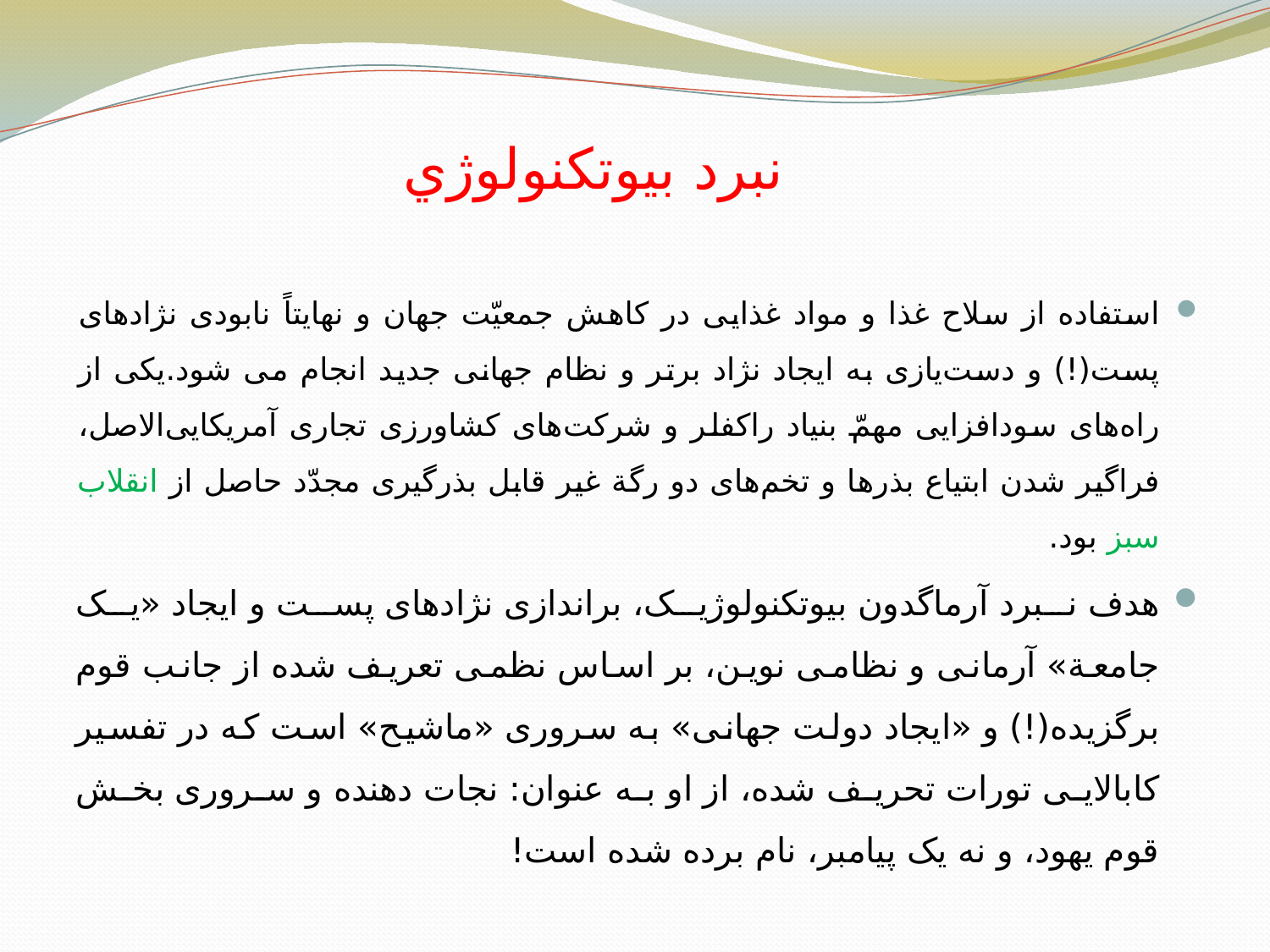

# نبرد بيوتكنولوژي
استفاده از سلاح غذا و مواد غذایی در کاهش جمعیّت جهان و نهایتاً نابودی نژادهای پست(!) و دست‌یازی به ایجاد نژاد برتر و نظام جهانی جدید انجام می شود.یکی از راه‌های سودافزایی مهمّ بنیاد راکفلر و شرکت‌های کشاورزی تجاری آمریکایی‌الاصل، فراگیر شدن ابتیاع بذرها و تخم‌های دو رگة غیر قابل بذرگیری مجدّد حاصل از انقلاب سبز بود.
هدف نبرد آرماگدون بیوتکنولوژیک، براندازی نژادهای پست و ایجاد «یک جامعة» آرمانی و نظامی نوین، بر اساس نظمی تعریف شده از جانب قوم برگزیده(!) و «ایجاد دولت جهانی» به سروری «ماشیح» است که در تفسیر کابالایی تورات تحریف شده، از او به عنوان: نجات دهنده و سروری بخش قوم یهود، و نه یک پیامبر، نام برده شده است!